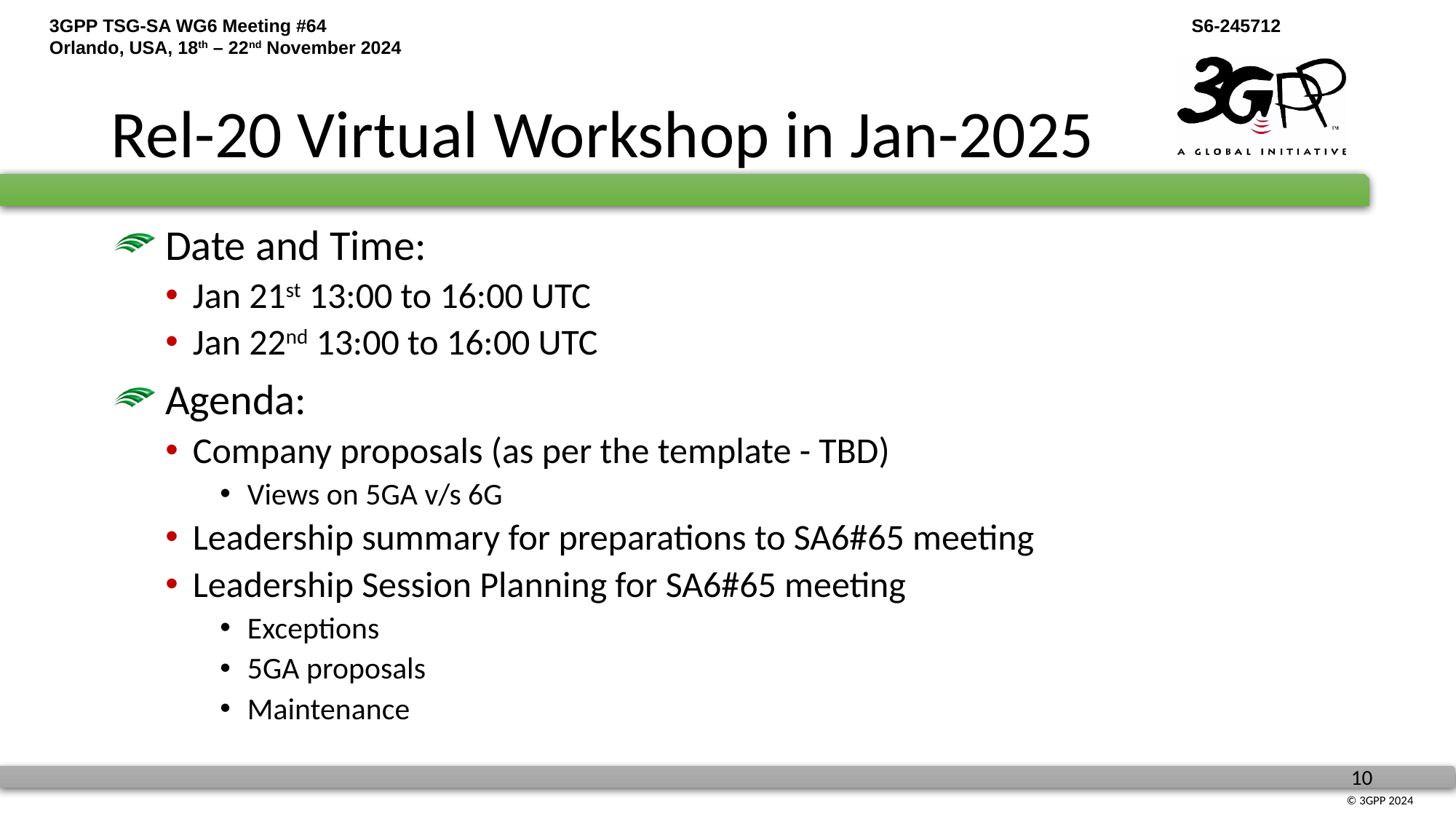

# Rel-20 Virtual Workshop in Jan-2025
 Date and Time:
Jan 21st 13:00 to 16:00 UTC
Jan 22nd 13:00 to 16:00 UTC
 Agenda:
Company proposals (as per the template - TBD)
Views on 5GA v/s 6G
Leadership summary for preparations to SA6#65 meeting
Leadership Session Planning for SA6#65 meeting
Exceptions
5GA proposals
Maintenance